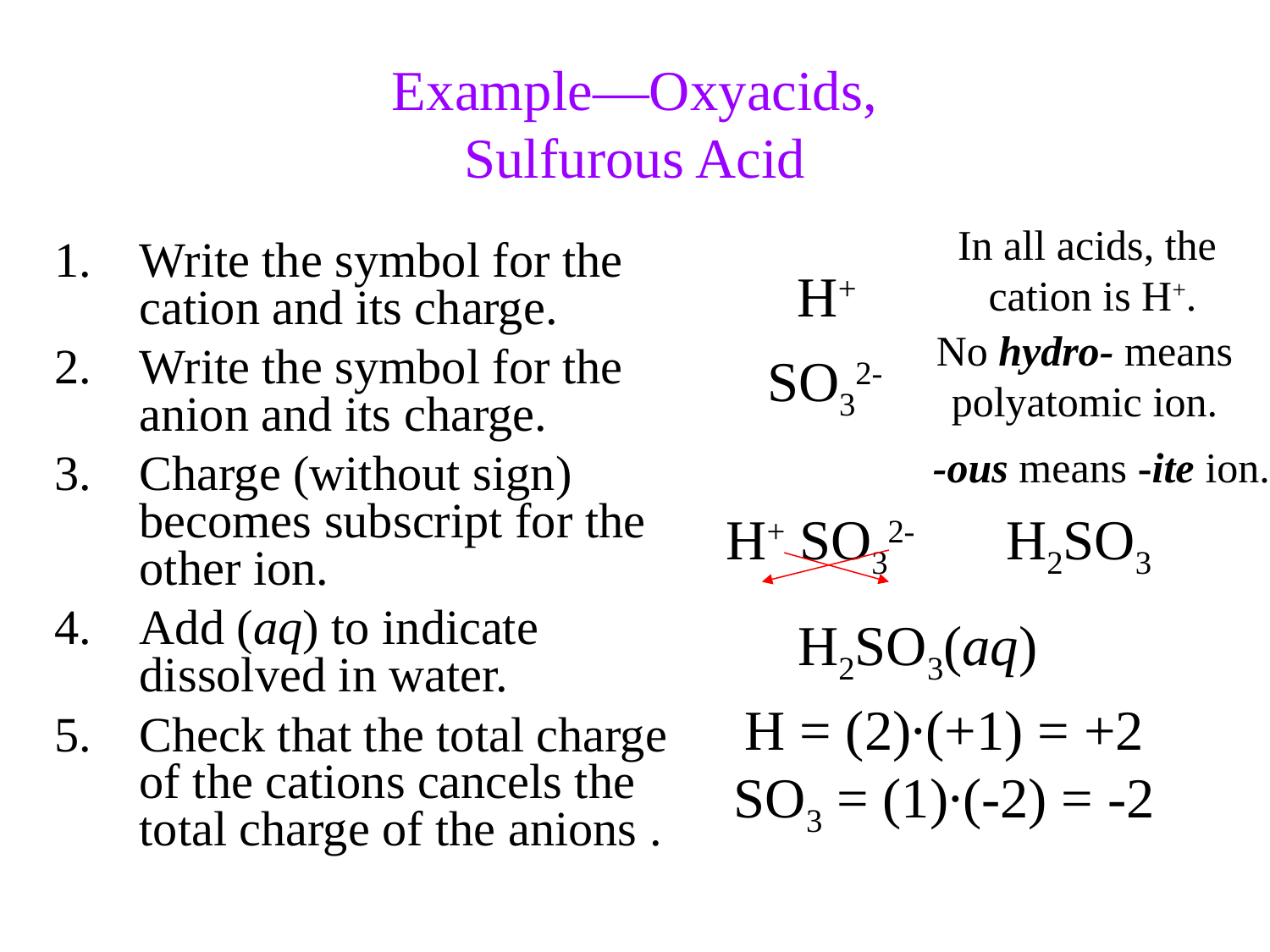

Example—Oxyacids,
Sulfurous Acid
In all acids, the
cation is H+.
Write the symbol for the cation and its charge.
Write the symbol for the anion and its charge.
Charge (without sign) becomes subscript for the other ion.
Add (aq) to indicate dissolved in water.
Check that the total charge of the cations cancels the total charge of the anions .
H+
No hydro- means
polyatomic ion.
SO32-
-ous means -ite ion.
H+ SO32-
H2SO3

H2SO3(aq)
H = (2)∙(+1) = +2
SO3 = (1)∙(-2) = -2